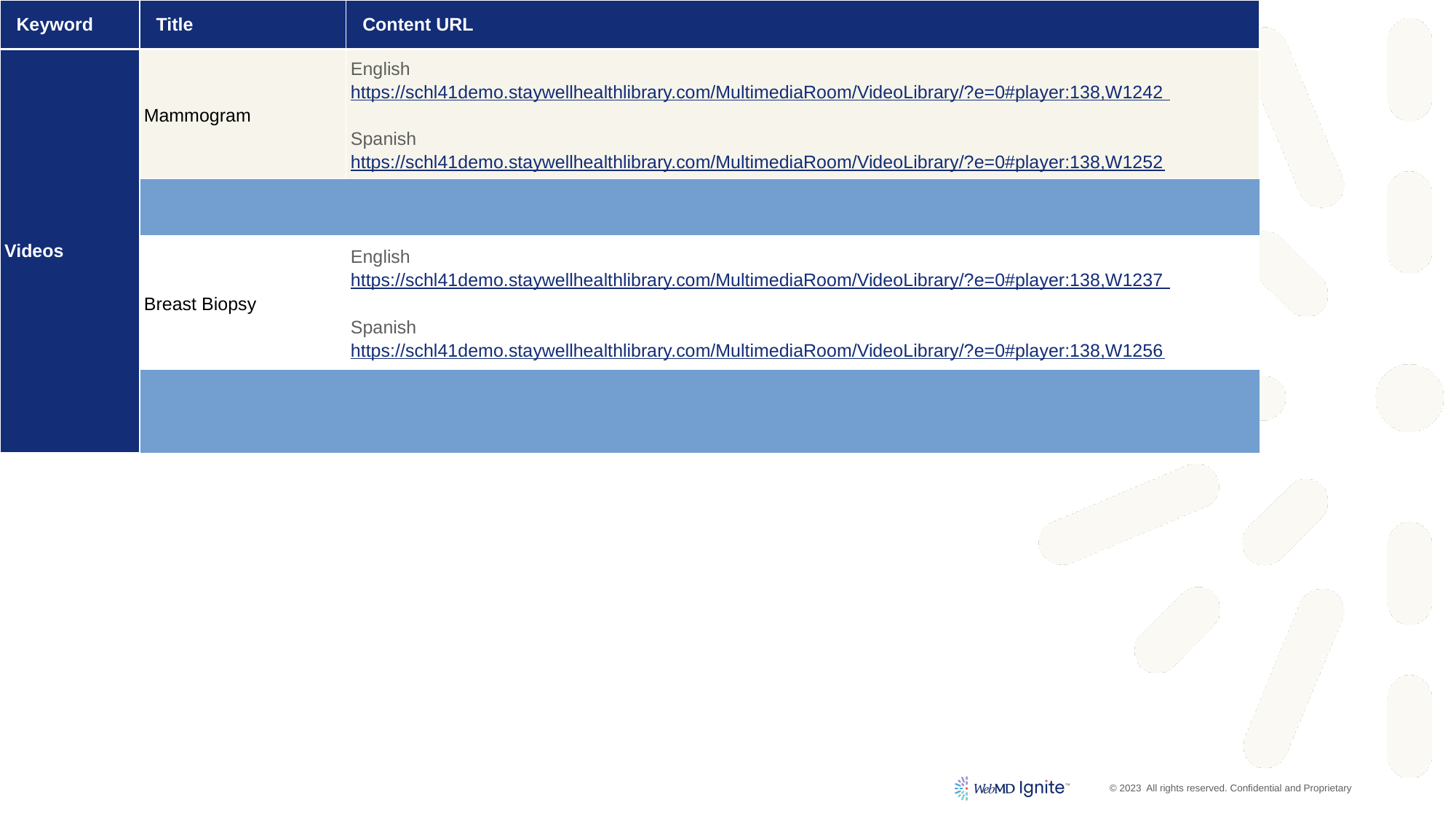

Videos that engage and teach
Our videos available in English and Spanish.
| Keyword | Title | Content URL |
| --- | --- | --- |
| Videos | Mammogram | English https://schl41demo.staywellhealthlibrary.com/MultimediaRoom/VideoLibrary/?e=0#player:138,W1242 Spanish https://schl41demo.staywellhealthlibrary.com/MultimediaRoom/VideoLibrary/?e=0#player:138,W1252 |
|  |  |  |
|  | Breast Biopsy | English https://schl41demo.staywellhealthlibrary.com/MultimediaRoom/VideoLibrary/?e=0#player:138,W1237 Spanish https://schl41demo.staywellhealthlibrary.com/MultimediaRoom/VideoLibrary/?e=0#player:138,W1256 |
|  |  |  |
|  | Breast Cancer Screening | English https://schl41demo.staywellhealthlibrary.com/MultimediaRoom/VideoLibrary/?e=0#player:138,W1238 Spanish https://schl41demo.staywellhealthlibrary.com/MultimediaRoom/VideoLibrary/?e=0#player:138,W1258 |
|  |  |  |